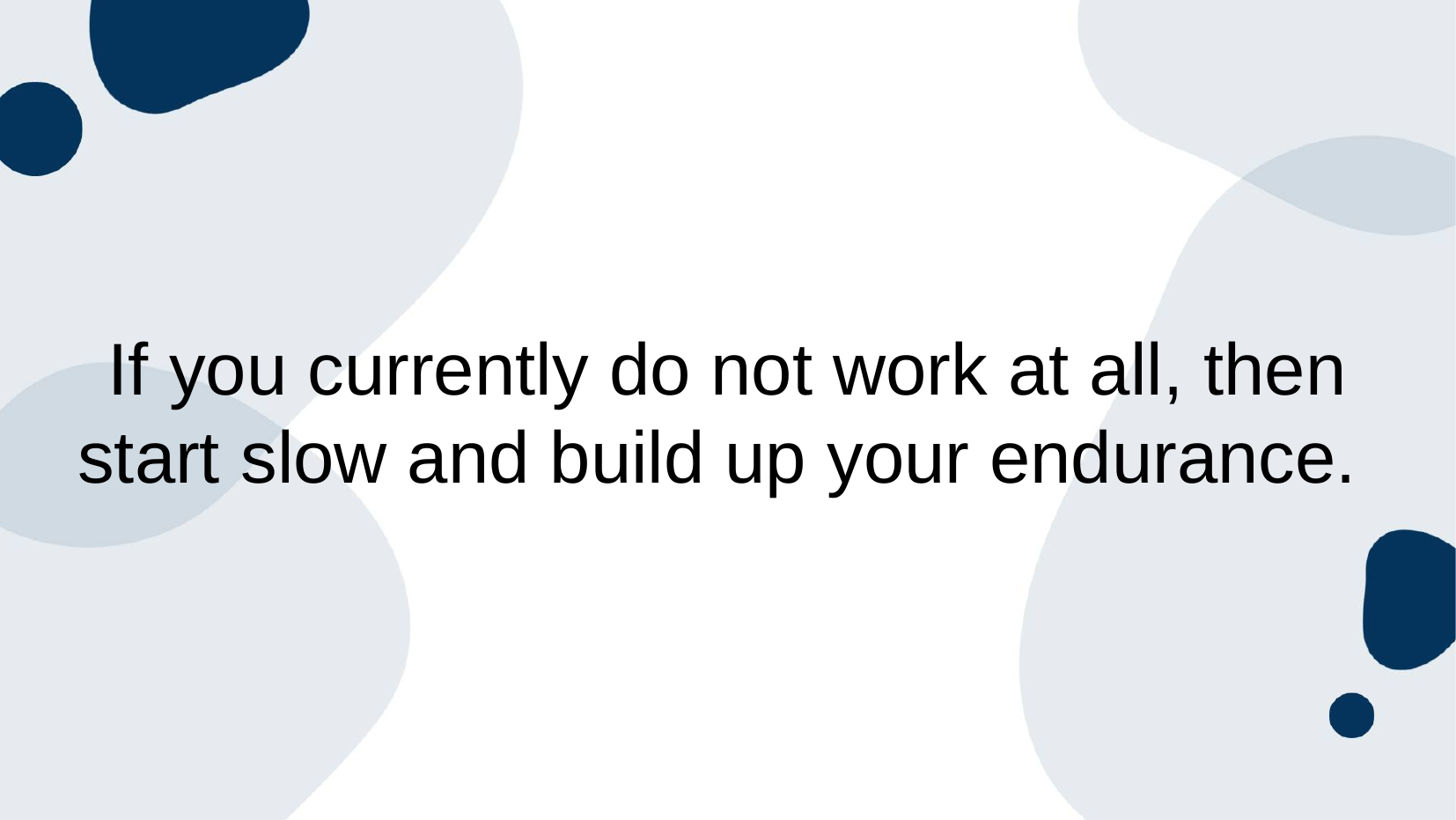

If you currently do not work at all, then start slow and build up your endurance.